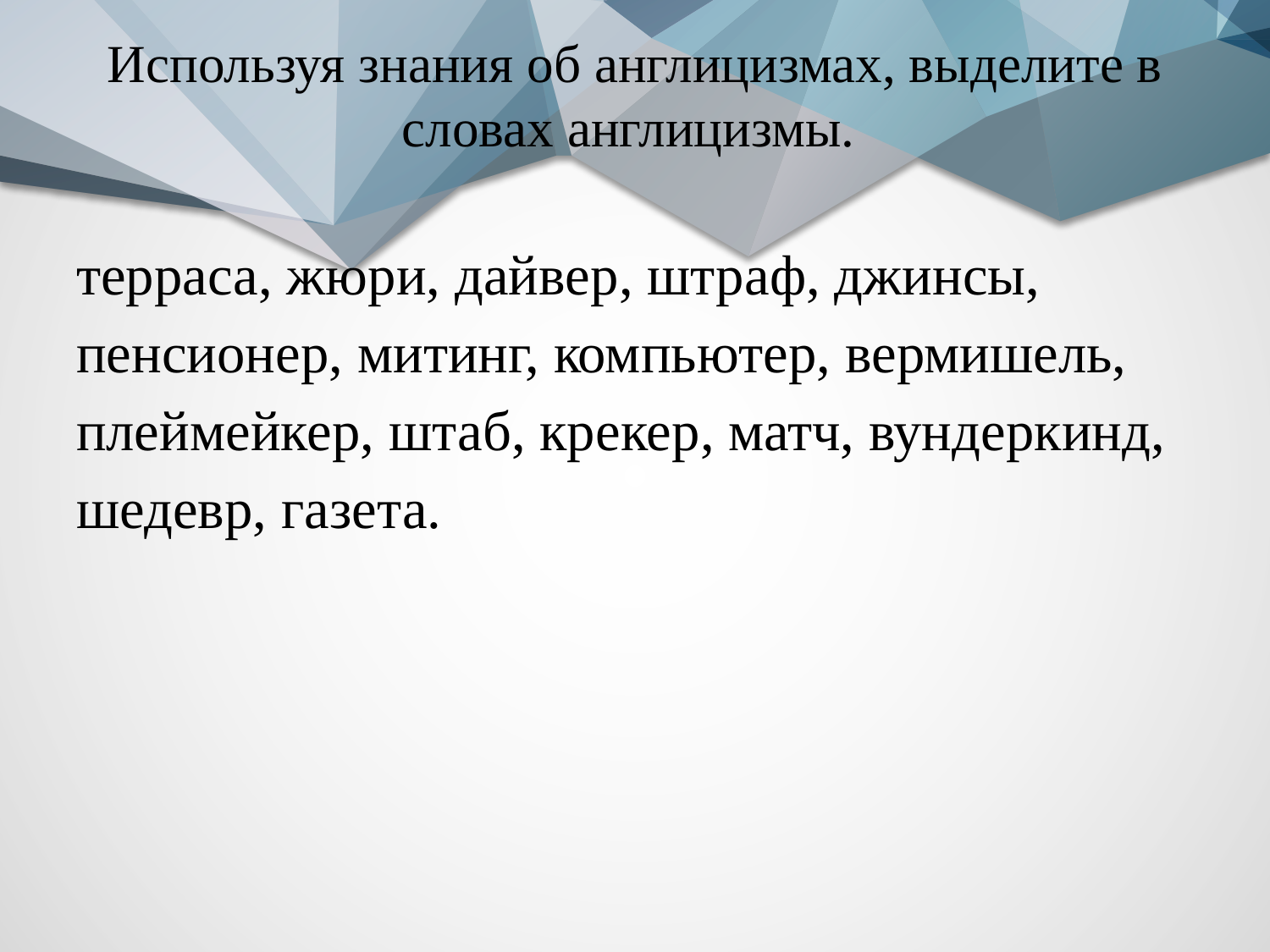

# Используя знания об англицизмах, выделите в словах англицизмы.
терраса, жюри, дайвер, штраф, джинсы, пенсионер, митинг, компьютер, вермишель, плеймейкер, штаб, крекер, матч, вундеркинд, шедевр, газета.